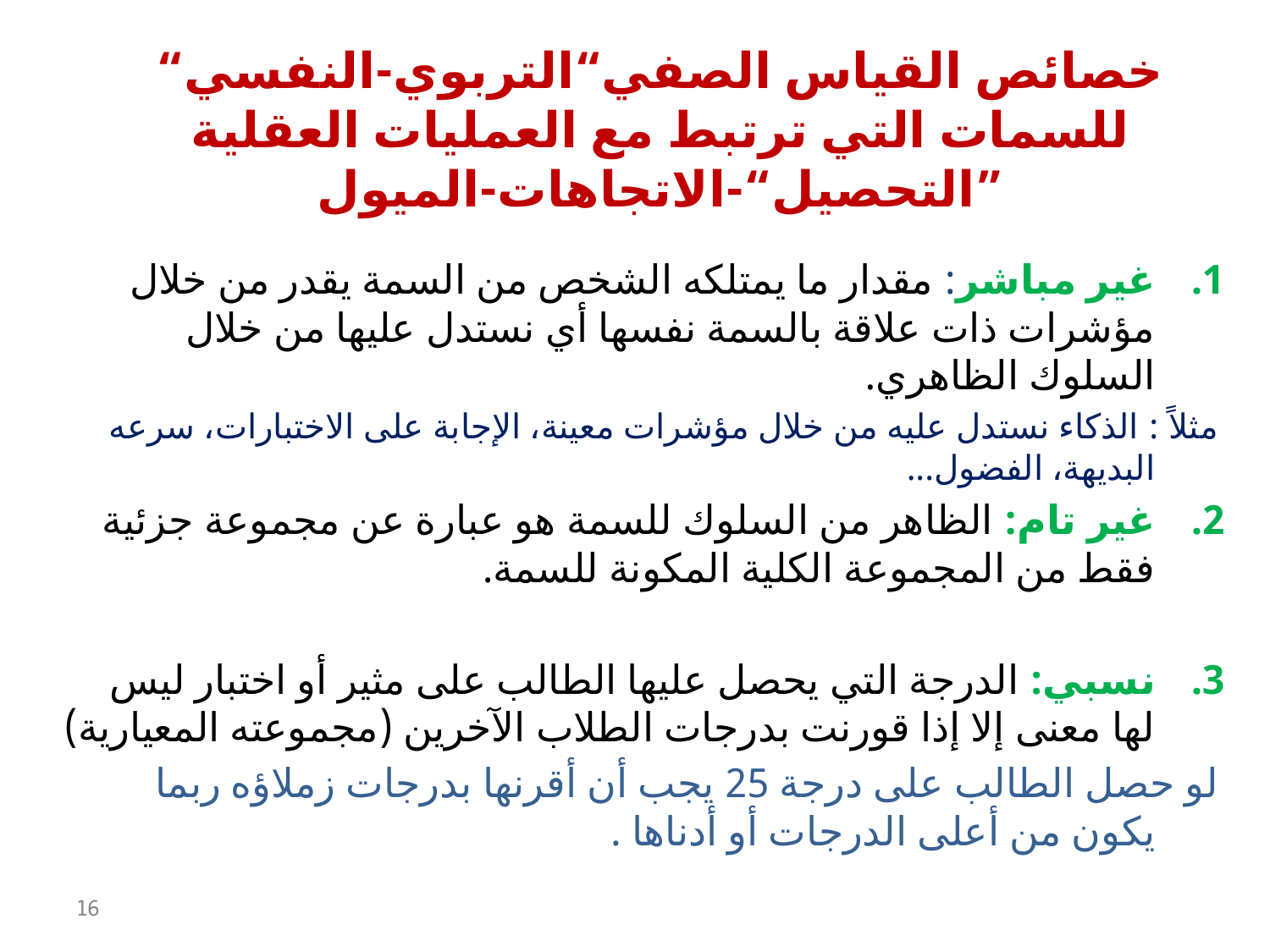

# خصائص القياس الصفي“التربوي-النفسي“ للسمات التي ترتبط مع العمليات العقلية ”التحصيل“-الاتجاهات-الميول
غير مباشر: مقدار ما يمتلكه الشخص من السمة يقدر من خلال مؤشرات ذات علاقة بالسمة نفسها أي نستدل عليها من خلال السلوك الظاهري.
مثلاً : الذكاء نستدل عليه من خلال مؤشرات معينة، الإجابة على الاختبارات، سرعه البديهة، الفضول...
غير تام: الظاهر من السلوك للسمة هو عبارة عن مجموعة جزئية فقط من المجموعة الكلية المكونة للسمة.

نسبي: الدرجة التي يحصل عليها الطالب على مثير أو اختبار ليس لها معنى إلا إذا قورنت بدرجات الطلاب الآخرين (مجموعته المعيارية)
لو حصل الطالب على درجة 25 يجب أن أقرنها بدرجات زملاؤه ربما يكون من أعلى الدرجات أو أدناها .
16